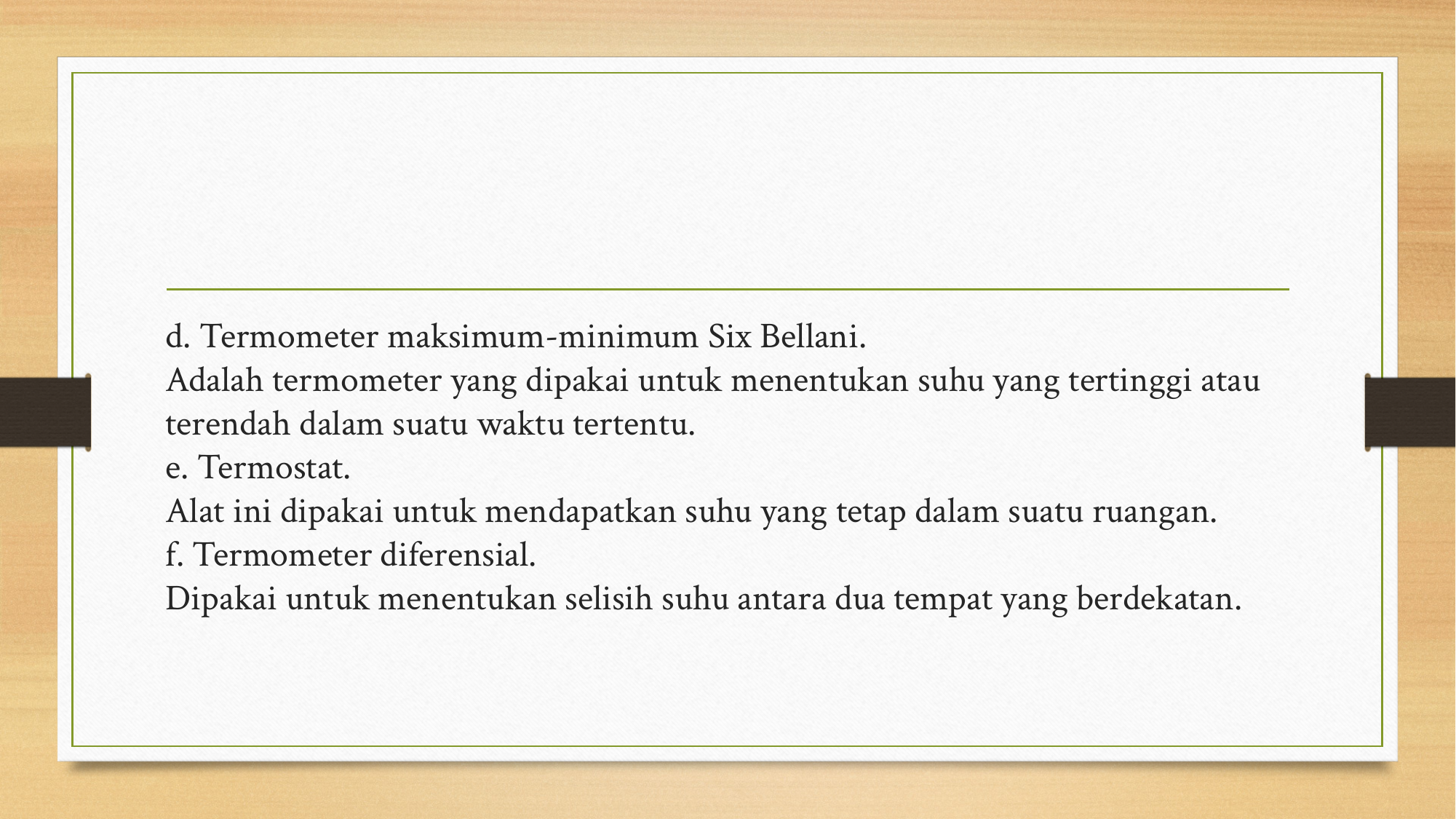

#
d. Termometer maksimum-minimum Six Bellani.
Adalah termometer yang dipakai untuk menentukan suhu yang tertinggi atau terendah dalam suatu waktu tertentu.
e. Termostat.
Alat ini dipakai untuk mendapatkan suhu yang tetap dalam suatu ruangan.
f. Termometer diferensial.
Dipakai untuk menentukan selisih suhu antara dua tempat yang berdekatan.